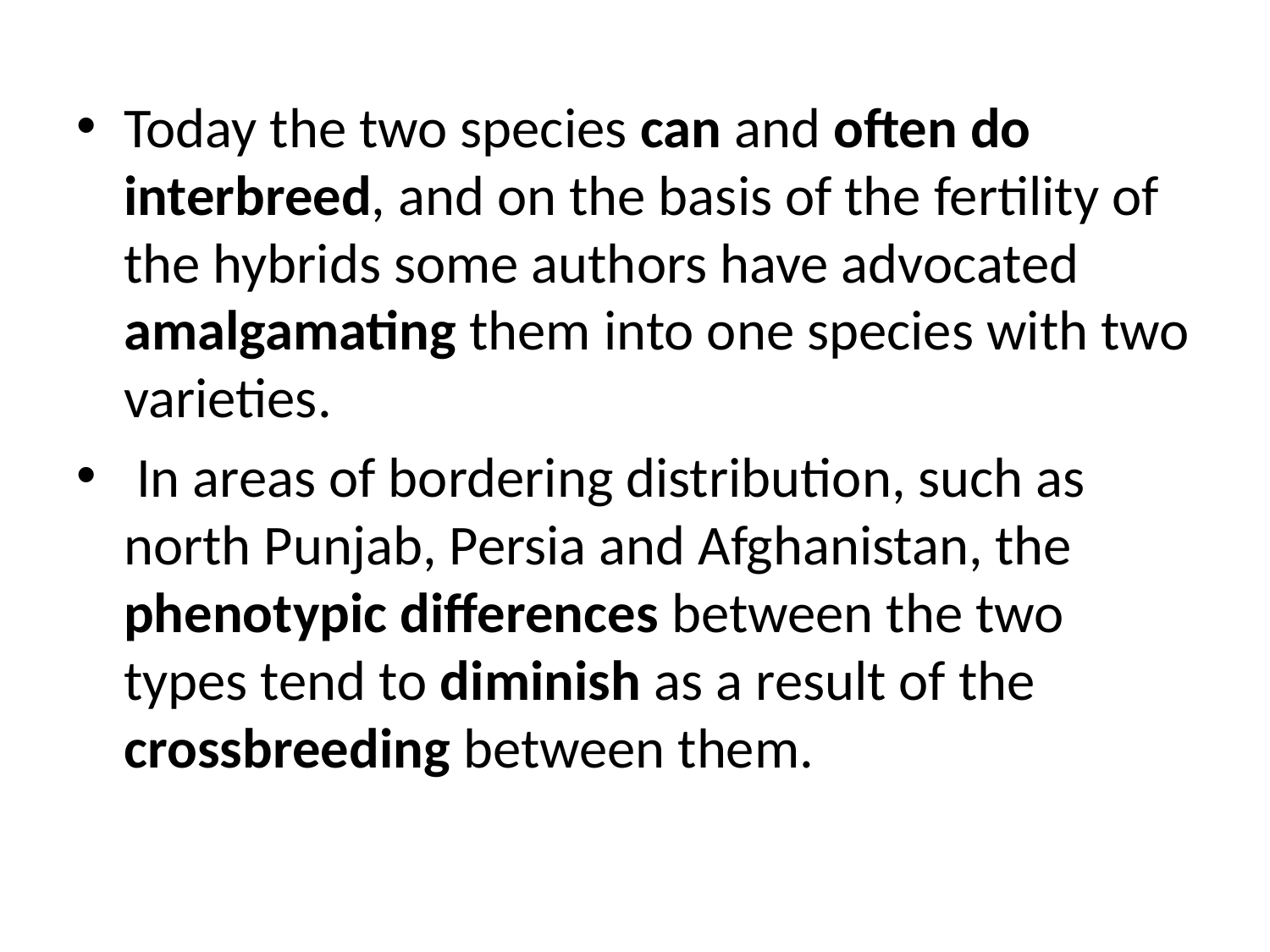

Today the two species can and often do interbreed, and on the basis of the fertility of the hybrids some authors have advocated amalgamating them into one species with two varieties.
 In areas of bordering distribution, such as north Punjab, Persia and Afghanistan, the phenotypic differences between the two types tend to diminish as a result of the crossbreeding between them.